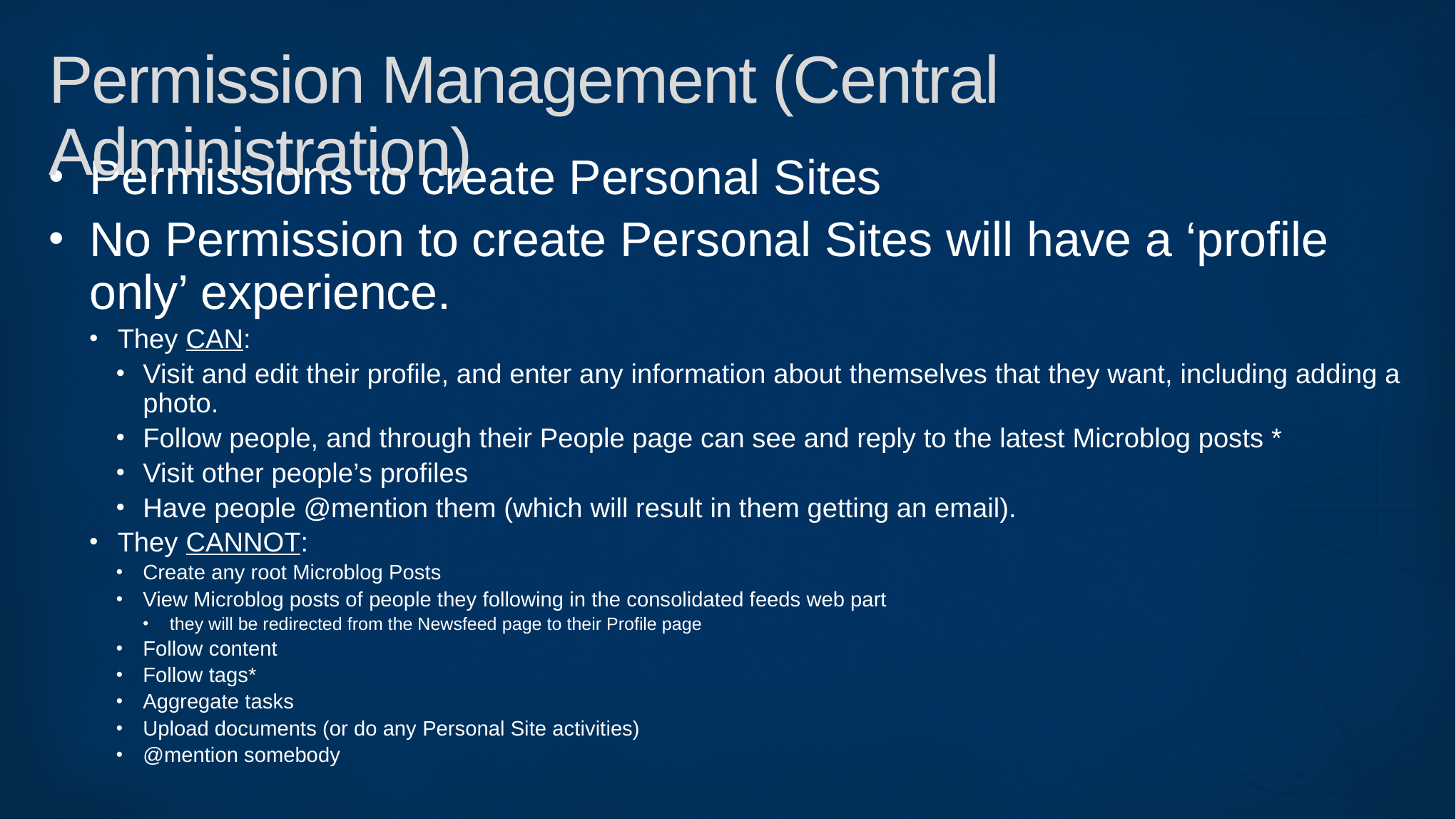

# Permission Management (Central Administration)
Permissions to create Personal Sites
No Permission to create Personal Sites will have a ‘profile only’ experience.
They CAN:
Visit and edit their profile, and enter any information about themselves that they want, including adding a photo.
Follow people, and through their People page can see and reply to the latest Microblog posts *
Visit other people’s profiles
Have people @mention them (which will result in them getting an email).
They CANNOT:
Create any root Microblog Posts
View Microblog posts of people they following in the consolidated feeds web part
they will be redirected from the Newsfeed page to their Profile page
Follow content
Follow tags*
Aggregate tasks
Upload documents (or do any Personal Site activities)
@mention somebody